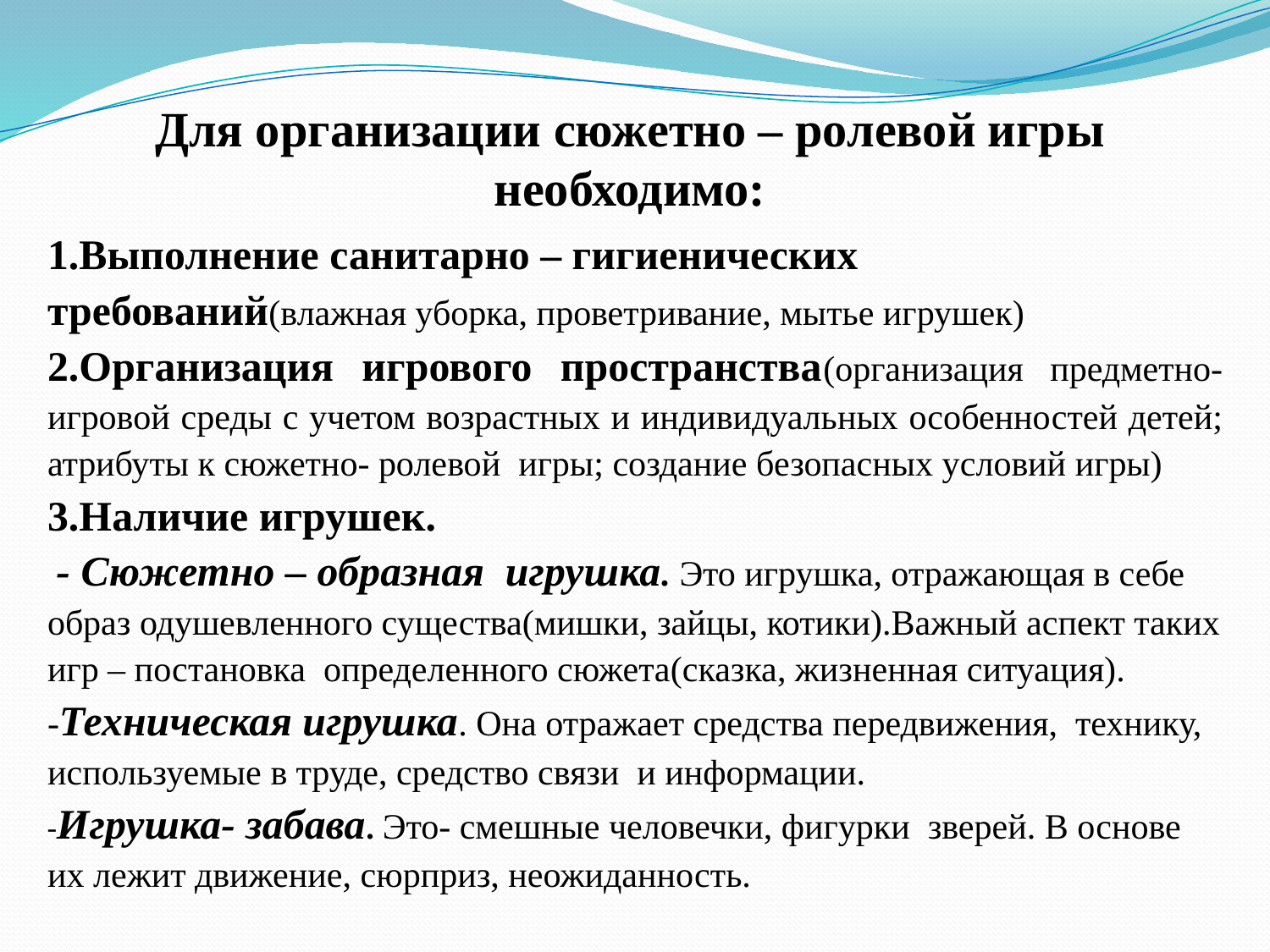

# Для организации сюжетно – ролевой игры необходимо:
1.Выполнение санитарно – гигиенических требований(влажная уборка, проветривание, мытье игрушек)
2.Организация игрового пространства(организация предметно-игровой среды с учетом возрастных и индивидуальных особенностей детей; атрибуты к сюжетно- ролевой  игры; создание безопасных условий игры)
3.Наличие игрушек.
 - Сюжетно – образная  игрушка. Это игрушка, отражающая в себе образ одушевленного существа(мишки, зайцы, котики).Важный аспект таких игр – постановка  определенного сюжета(сказка, жизненная ситуация).
-Техническая игрушка. Она отражает средства передвижения,  технику, используемые в труде, средство связи  и информации.
-Игрушка- забава. Это- смешные человечки, фигурки  зверей. В основе их лежит движение, сюрприз, неожиданность.